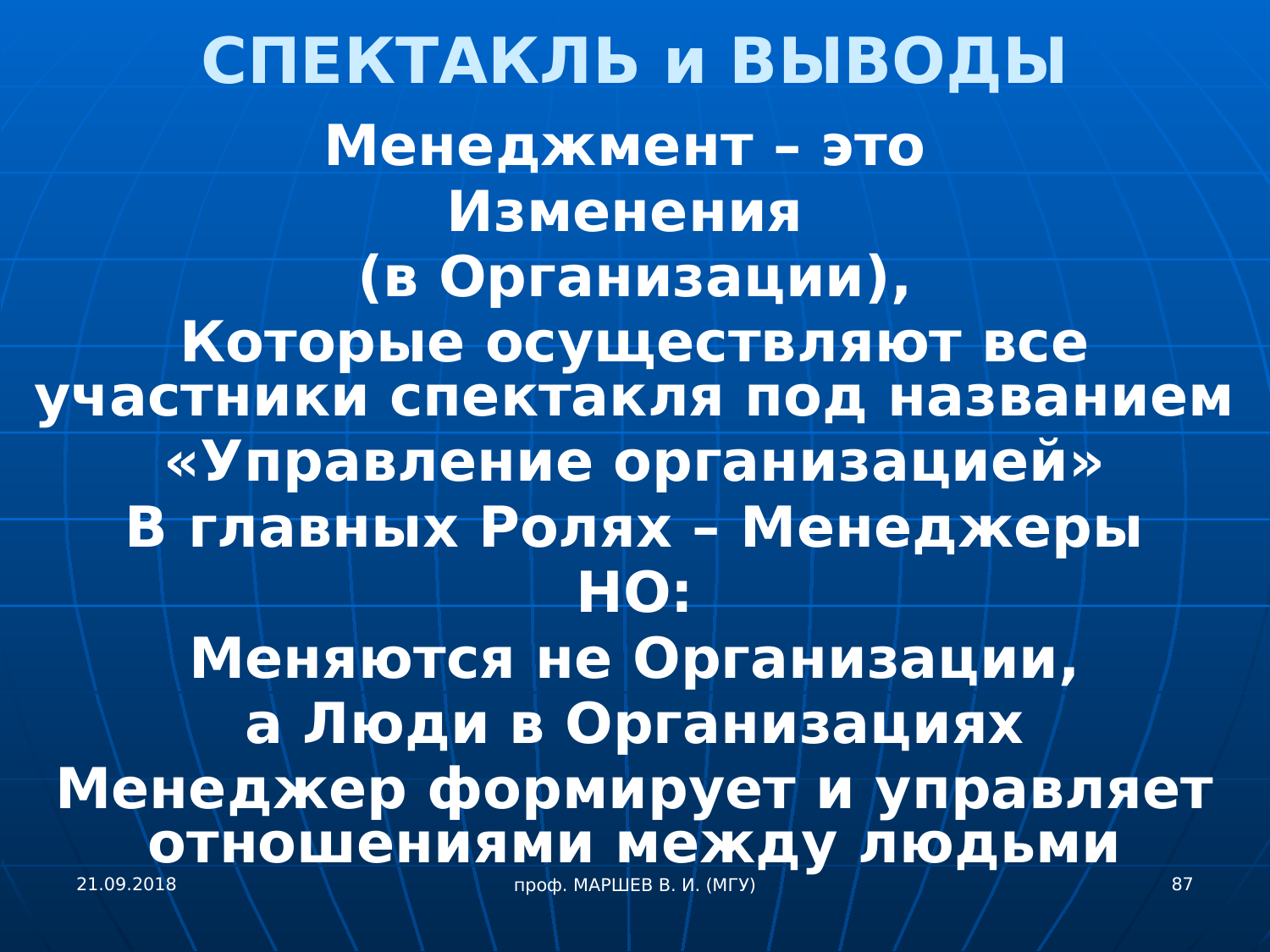

СПЕКТАКЛЬ и ВЫВОДЫ
Менеджмент – это
Изменения
(в Организации),
Которые осуществляют все участники спектакля под названием
«Управление организацией»
В главных Ролях – Менеджеры
НО:
Меняются не Организации,
а Люди в Организациях
Менеджер формирует и управляет отношениями между людьми

21.09.2018
87
проф. МАРШЕВ В. И. (МГУ)